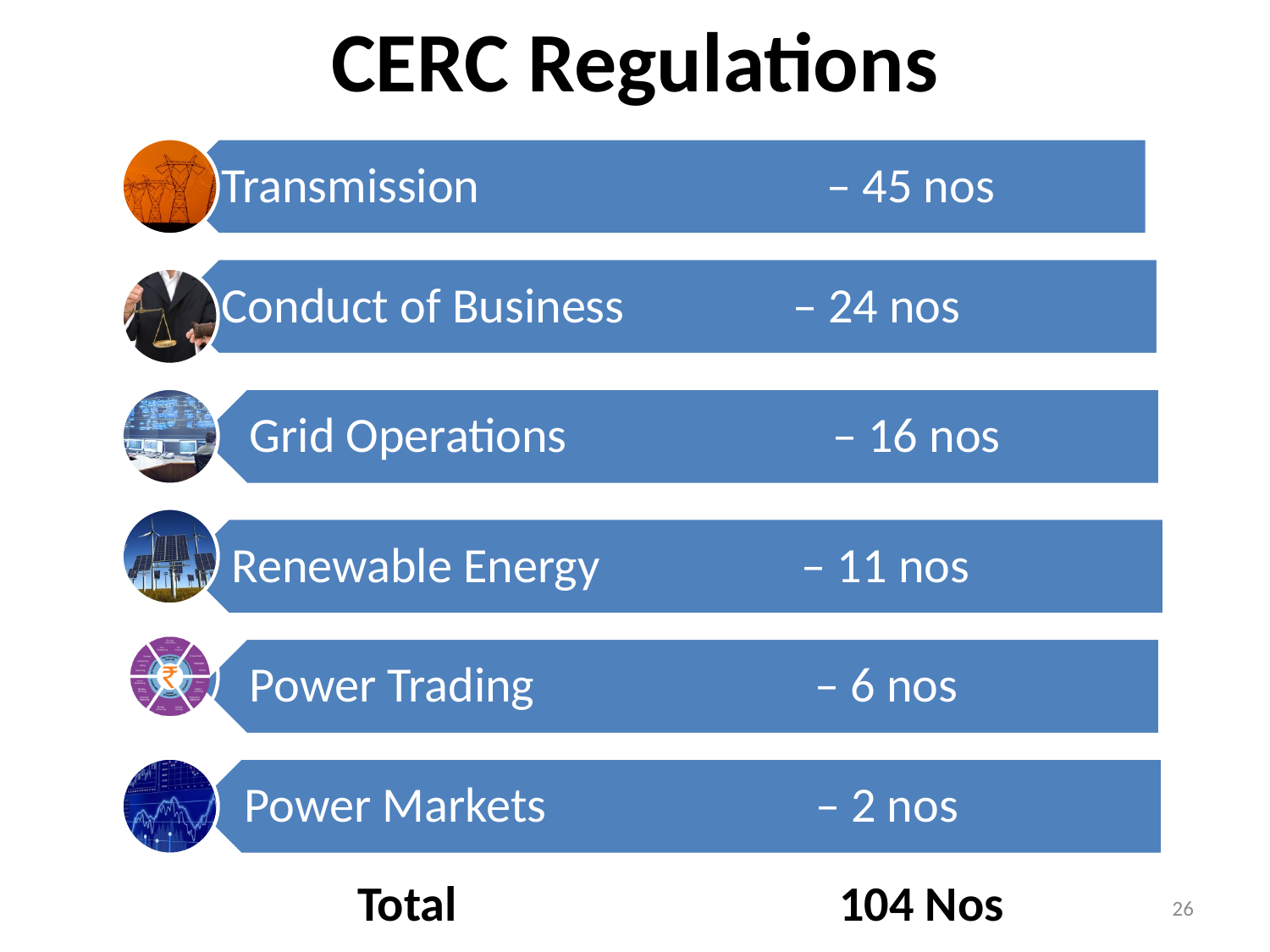

CERC Regulations
Transmission       	                    – 45 nos
Conduct of Business               – 24 nos
Grid Operations 	                  – 16 nos
Renewable Energy                  – 11 nos
Power Trading                         – 6 nos
Power Markets                        – 2 nos
Total			         104 Nos
26